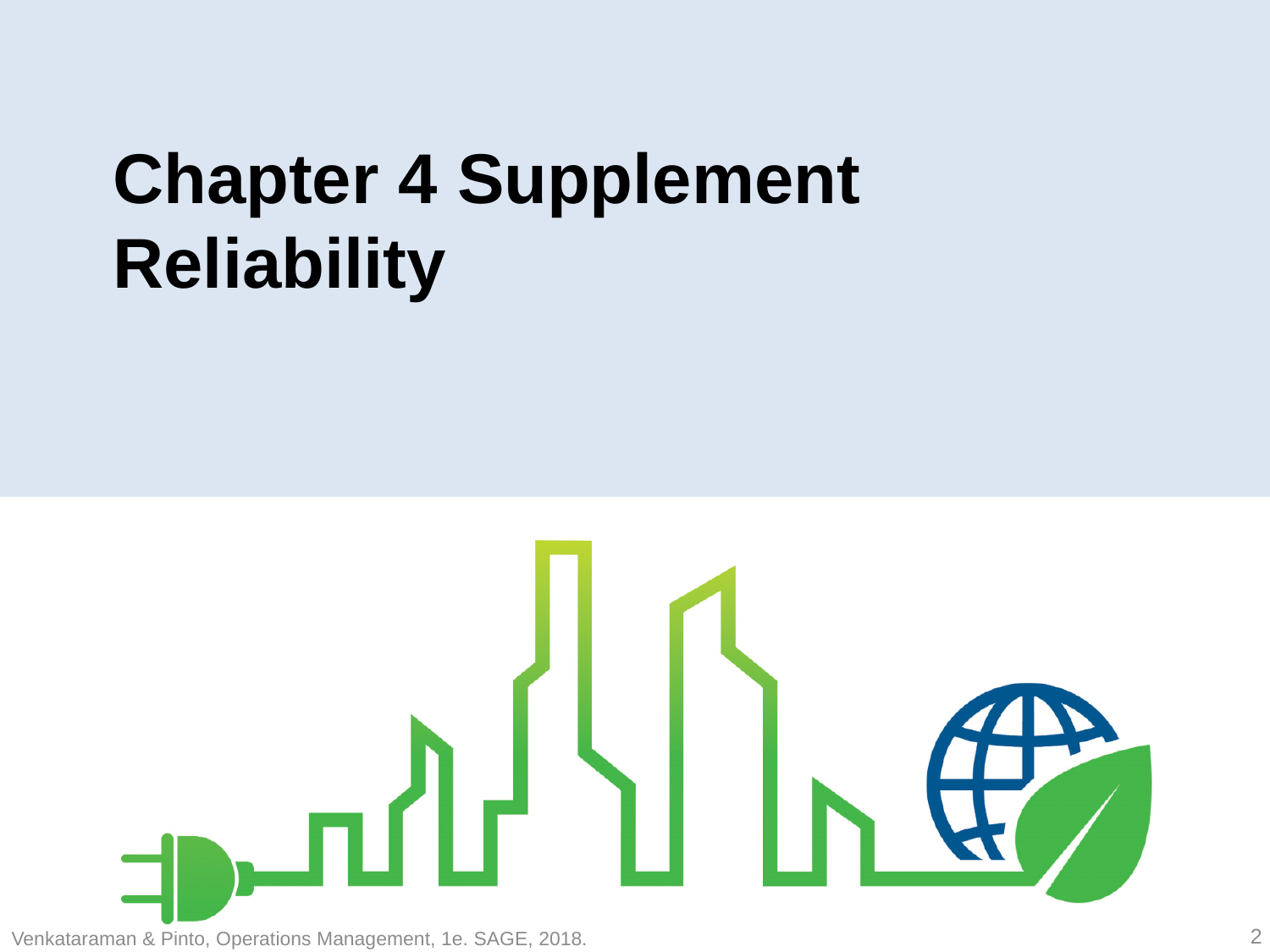

# Chapter 4 Supplement Reliability
2
Venkataraman & Pinto, Operations Management, 1e. SAGE, 2018.